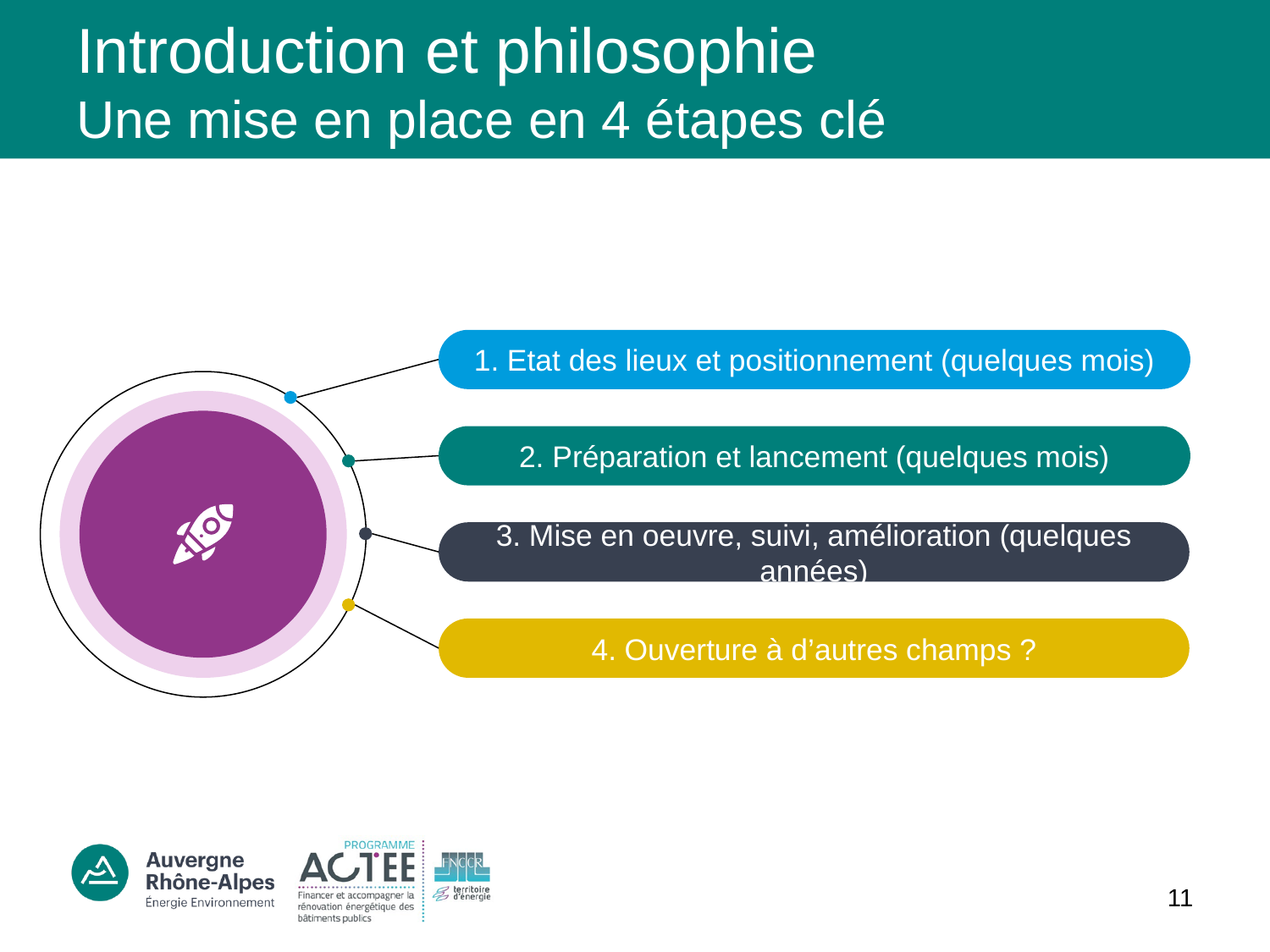

# Introduction et philosophie Une mise en place en 4 étapes clé
1. Etat des lieux et positionnement (quelques mois)

2. Préparation et lancement (quelques mois)

3. Mise en oeuvre, suivi, amélioration (quelques années)

4. Ouverture à d’autres champs ?